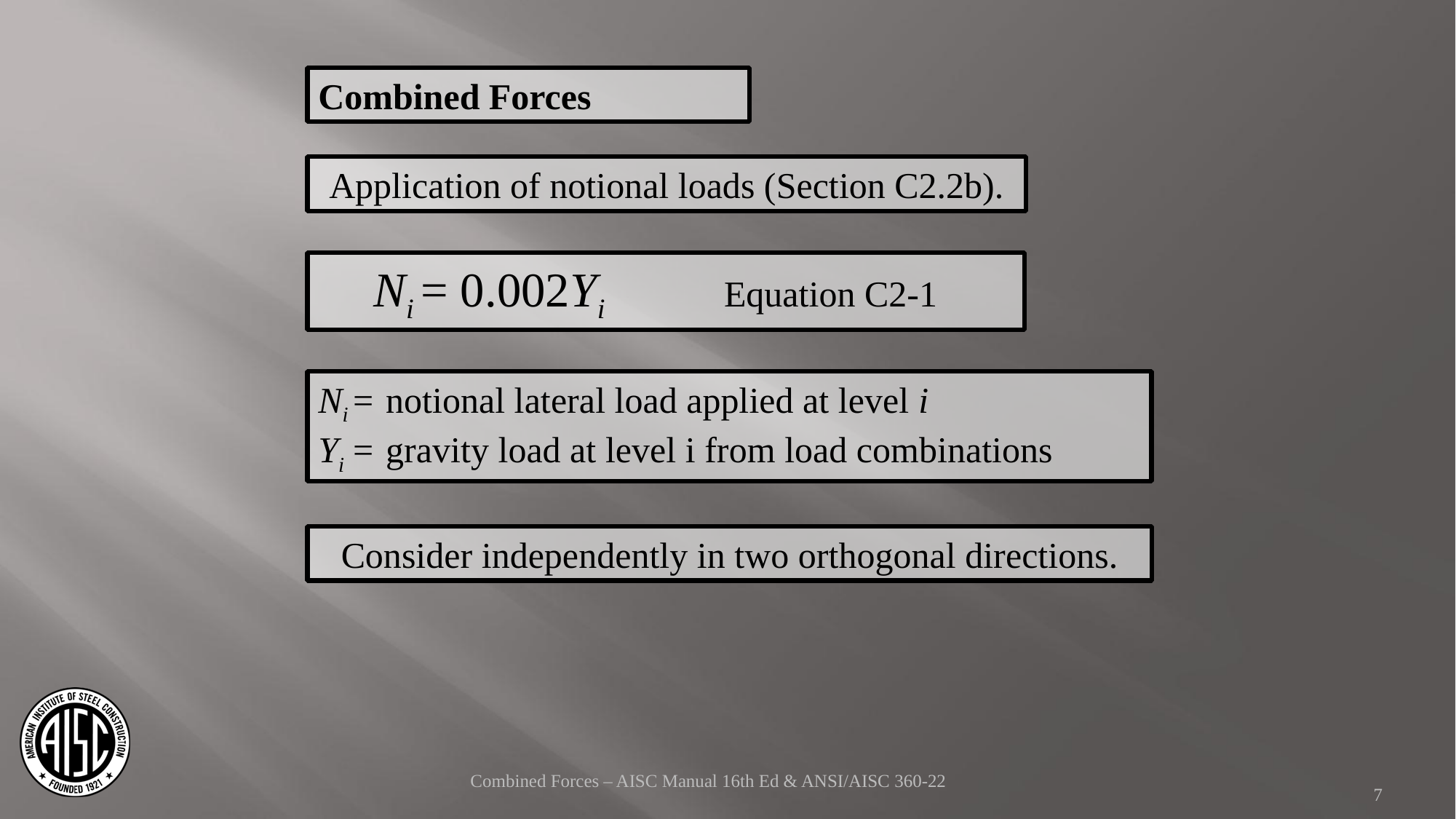

Combined Forces
Application of notional loads (Section C2.2b).
Ni = 0.002Yi           Equation C2-1
Ni	=	notional lateral load applied at level i
Yi	=	gravity load at level i from load combinations
Consider independently in two orthogonal directions.
Combined Forces – AISC Manual 16th Ed & ANSI/AISC 360-22
7